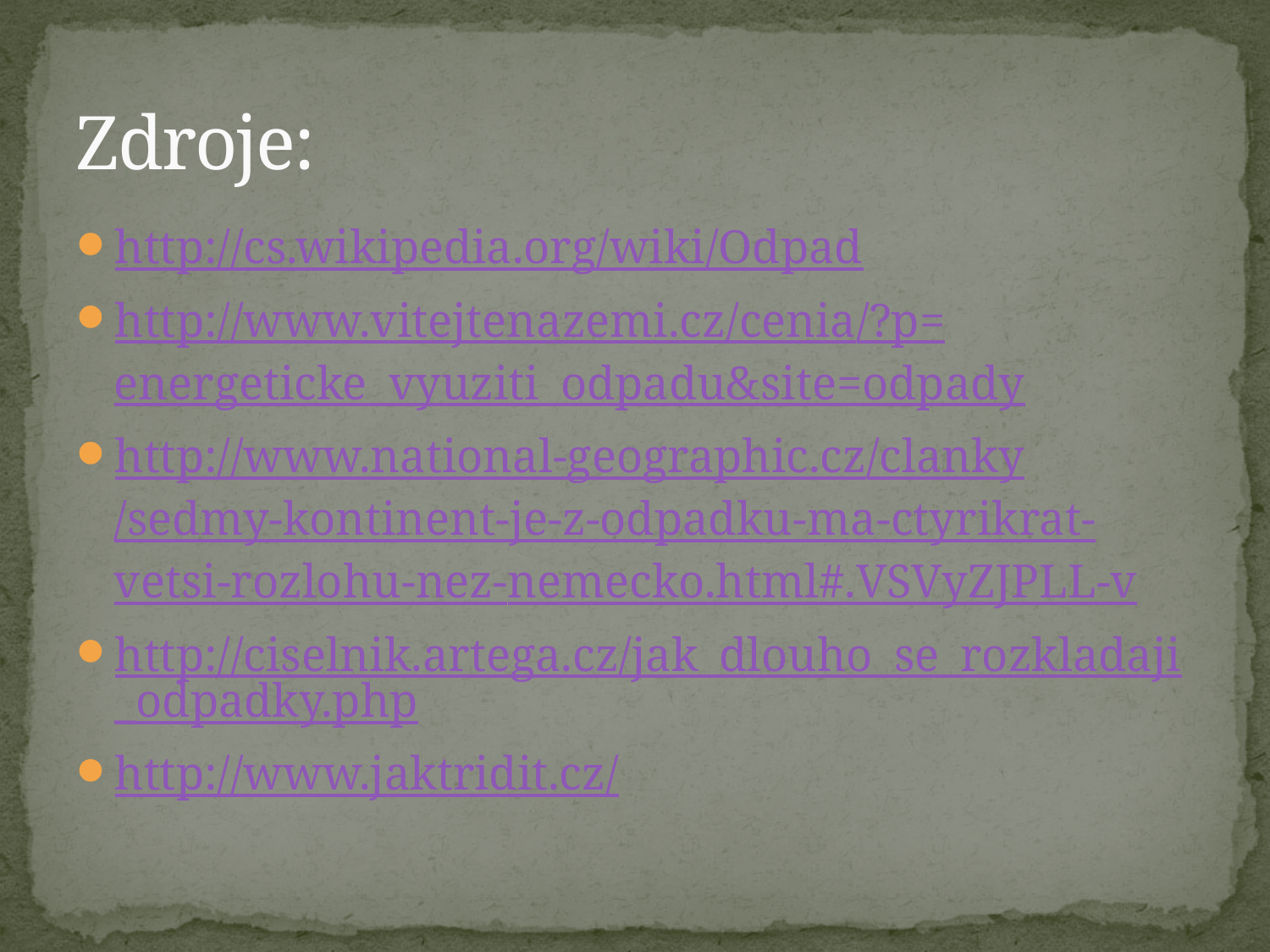

# Zdroje:
http://cs.wikipedia.org/wiki/Odpad
http://www.vitejtenazemi.cz/cenia/?p=energeticke_vyuziti_odpadu&site=odpady
http://www.national-geographic.cz/clanky/sedmy-kontinent-je-z-odpadku-ma-ctyrikrat-vetsi-rozlohu-nez-nemecko.html#.VSVyZJPLL-v
http://ciselnik.artega.cz/jak_dlouho_se_rozkladaji_odpadky.php
http://www.jaktridit.cz/